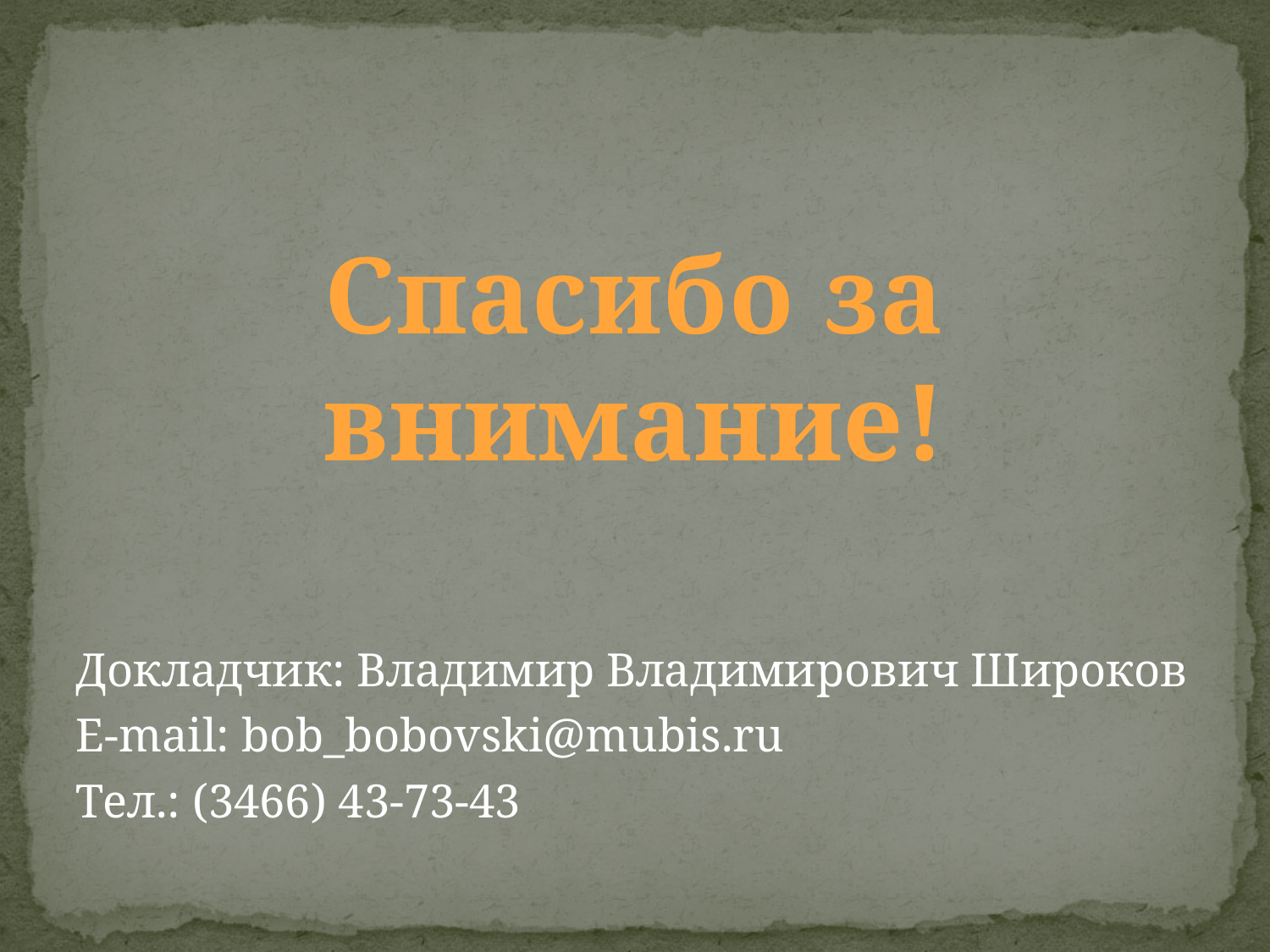

# Спасибо за внимание!
Докладчик: Владимир Владимирович Широков
E-mail: bob_bobovski@mubis.ru
Тел.: (3466) 43-73-43